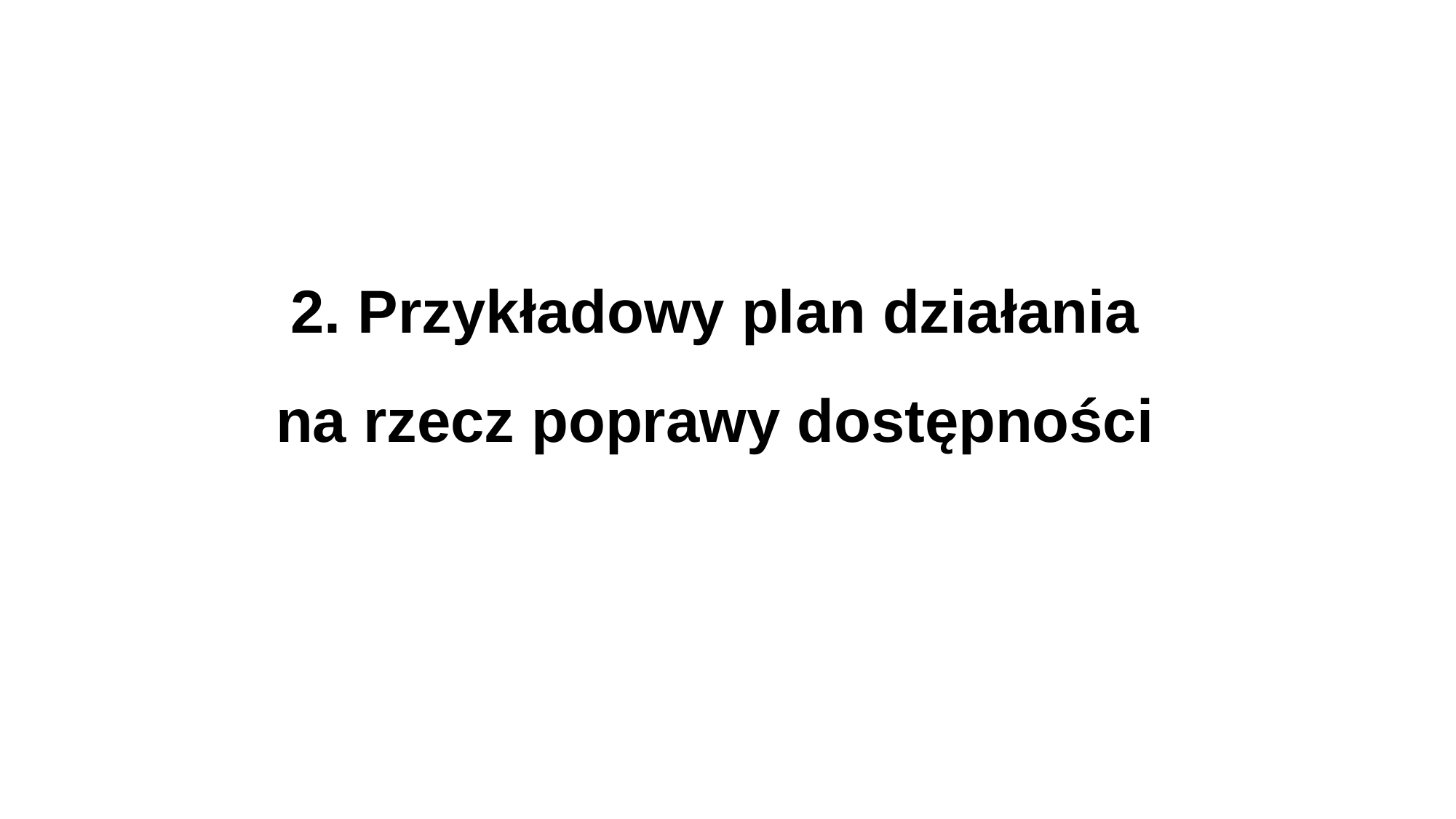

2. Przykładowy plan działania na rzecz poprawy dostępności